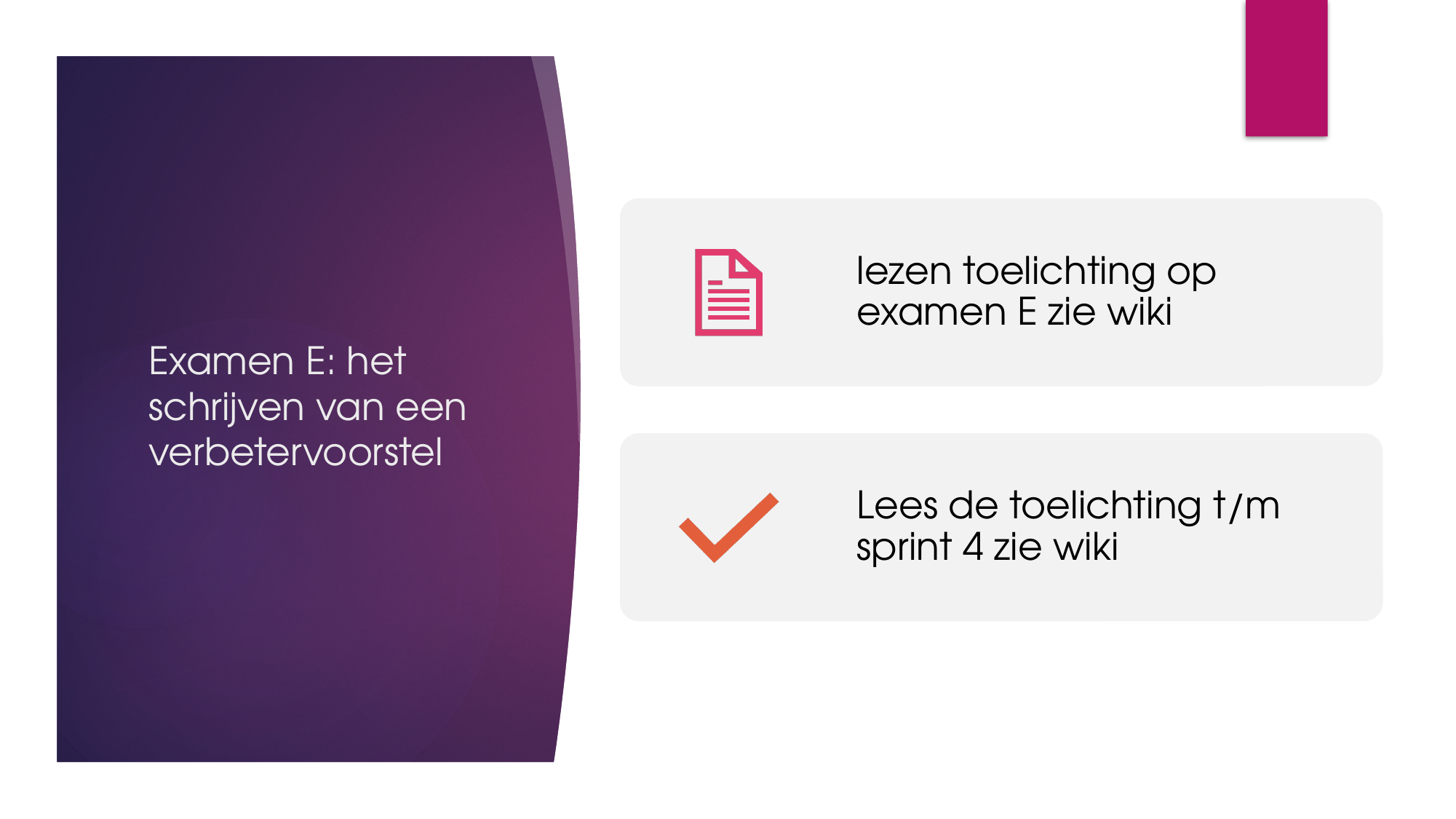

lezen toelichting op examen E zie wiki
Lees de toelichting t/m sprint 4 zie wiki
# Examen E: het schrijven van een verbetervoorstel